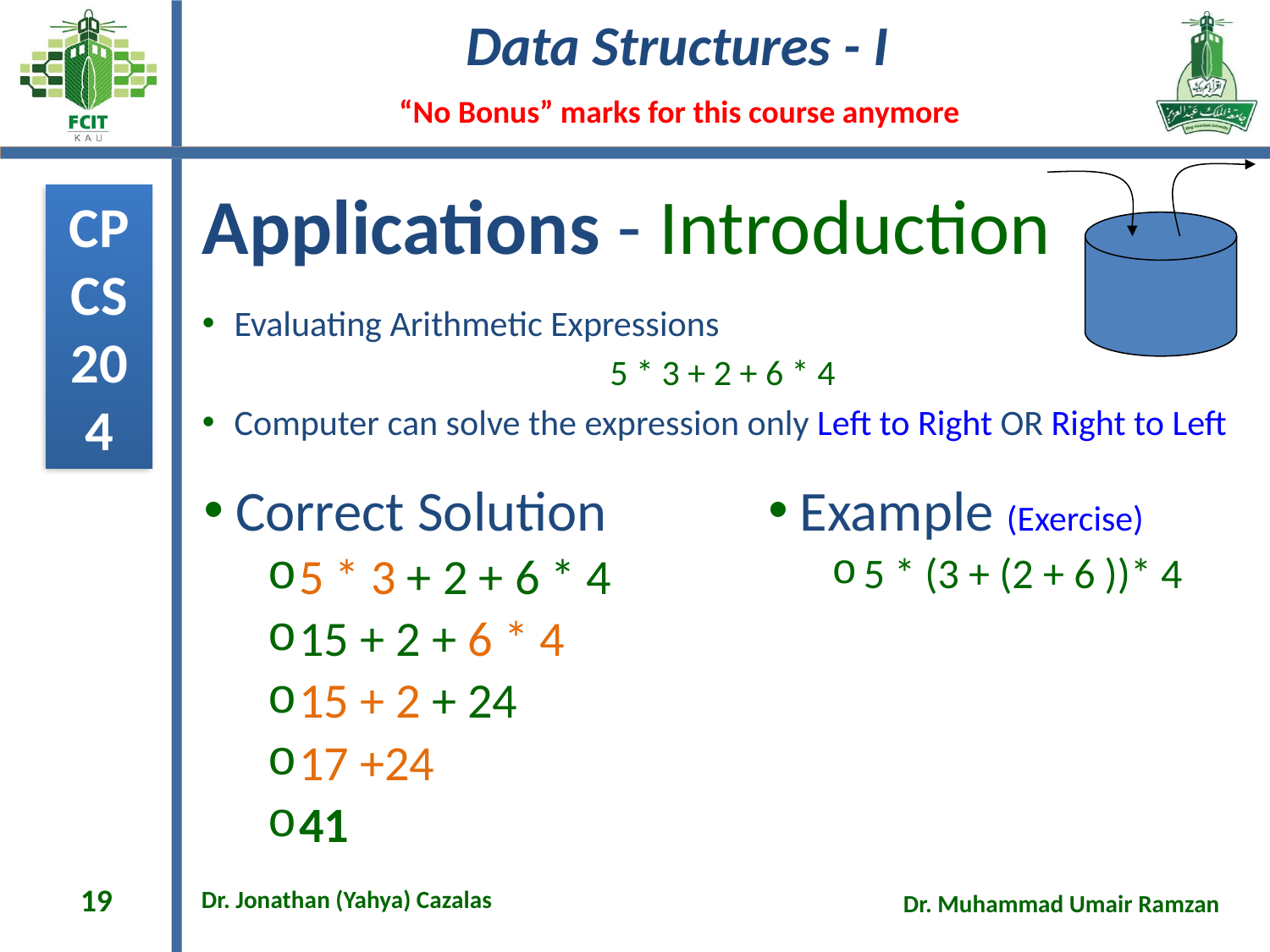

# Applications - Introduction
Evaluating Arithmetic Expressions
5 * 3 + 2 + 6 * 4
Computer can solve the expression only Left to Right OR Right to Left

Correct Solution
5 * 3 + 2 + 6 * 4
15 + 2 + 6 * 4
15 + 2 + 24
17 +24
41

Example (Exercise)
5 * (3 + (2 + 6 ))* 4

19